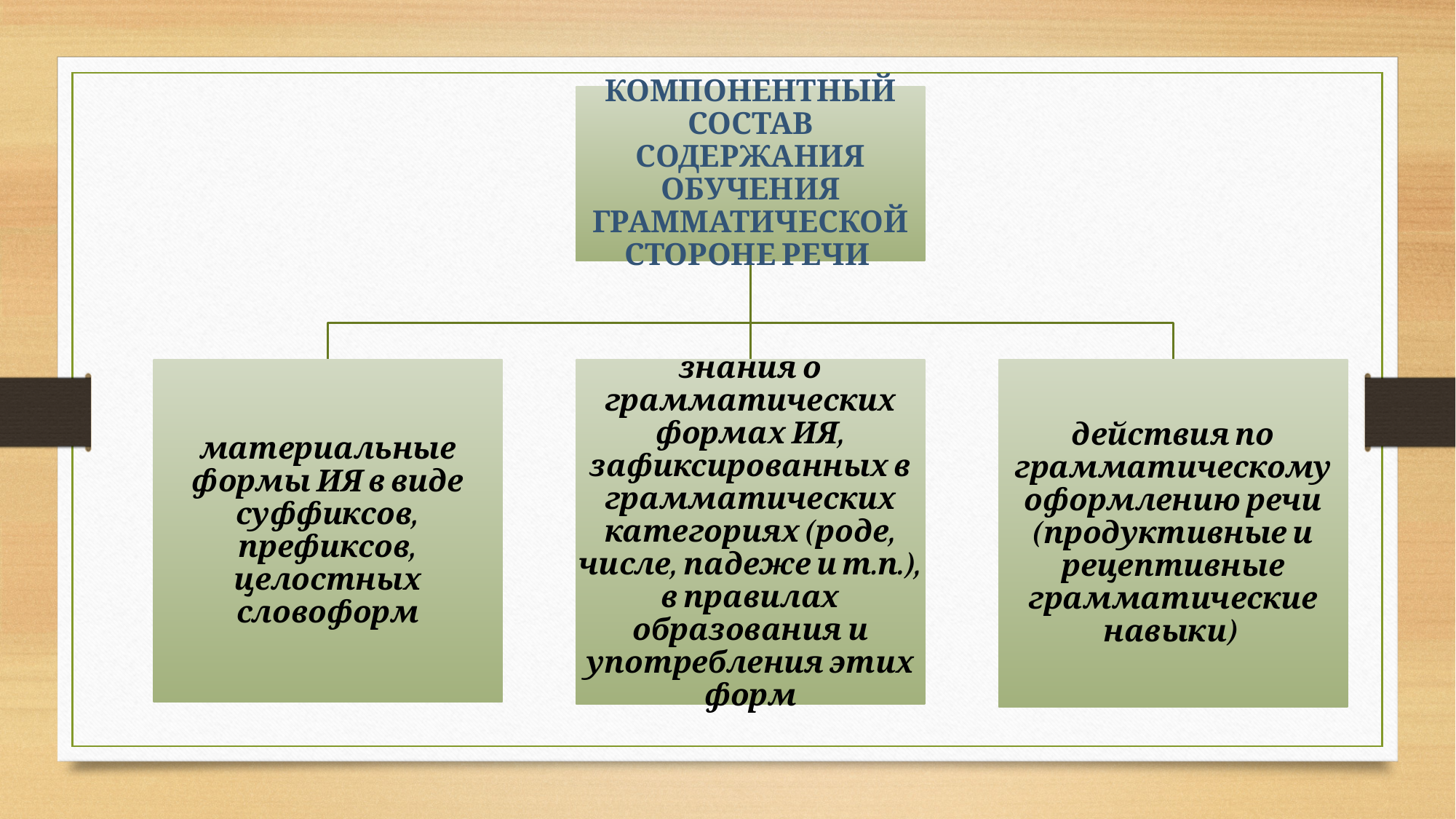

компонентный состав содержания обучения грамматической стороне речи
материальные формы ИЯ в виде суффиксов, префиксов, целостных словоформ
знания о грамматических формах ИЯ, зафиксированных в грамматических категориях (роде, числе, падеже и т.п.), в правилах образования и употребления этих форм
действия по грамматическому оформлению речи (продуктивные и рецептивные грамматические навыки)